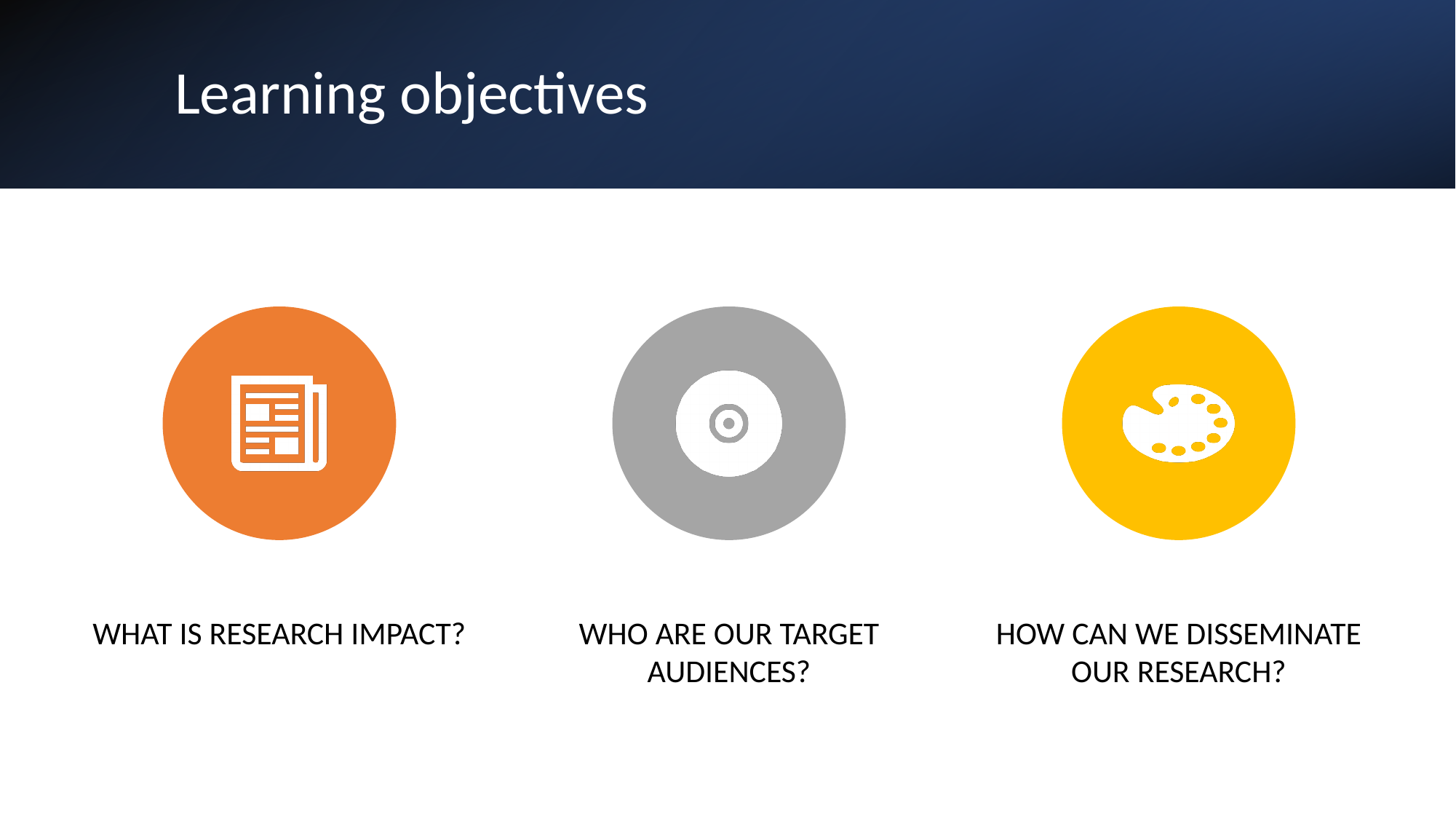

# Learning objectives
What is research impact?
Who are our target audiences?
How can we disseminate our research?